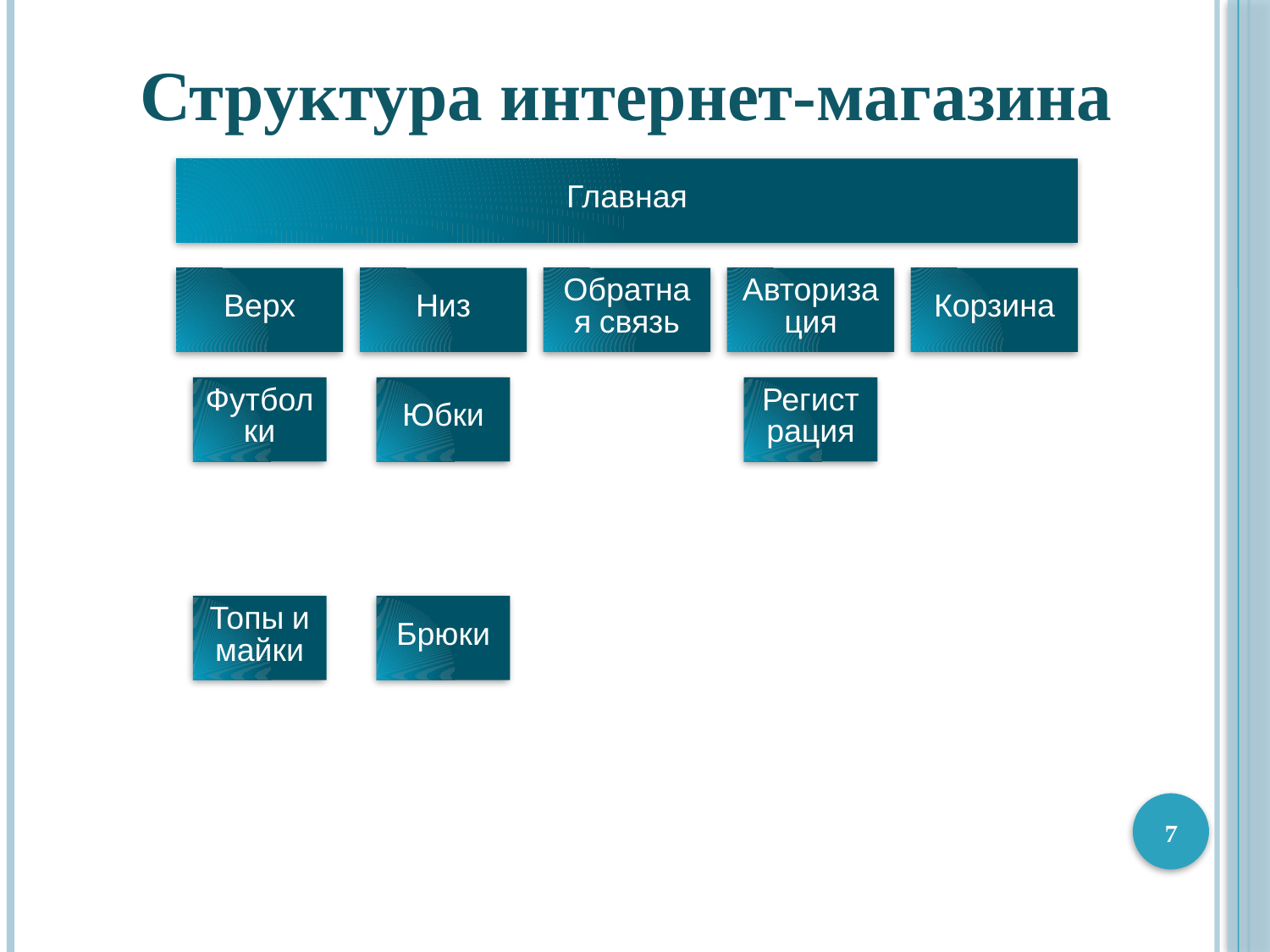

Структура интернет-магазина
Главная
Верх
Низ
Юбки
Футболки
Топы и майки
Брюки
Обратная связь
Авторизация
Корзина
Регистрация
7